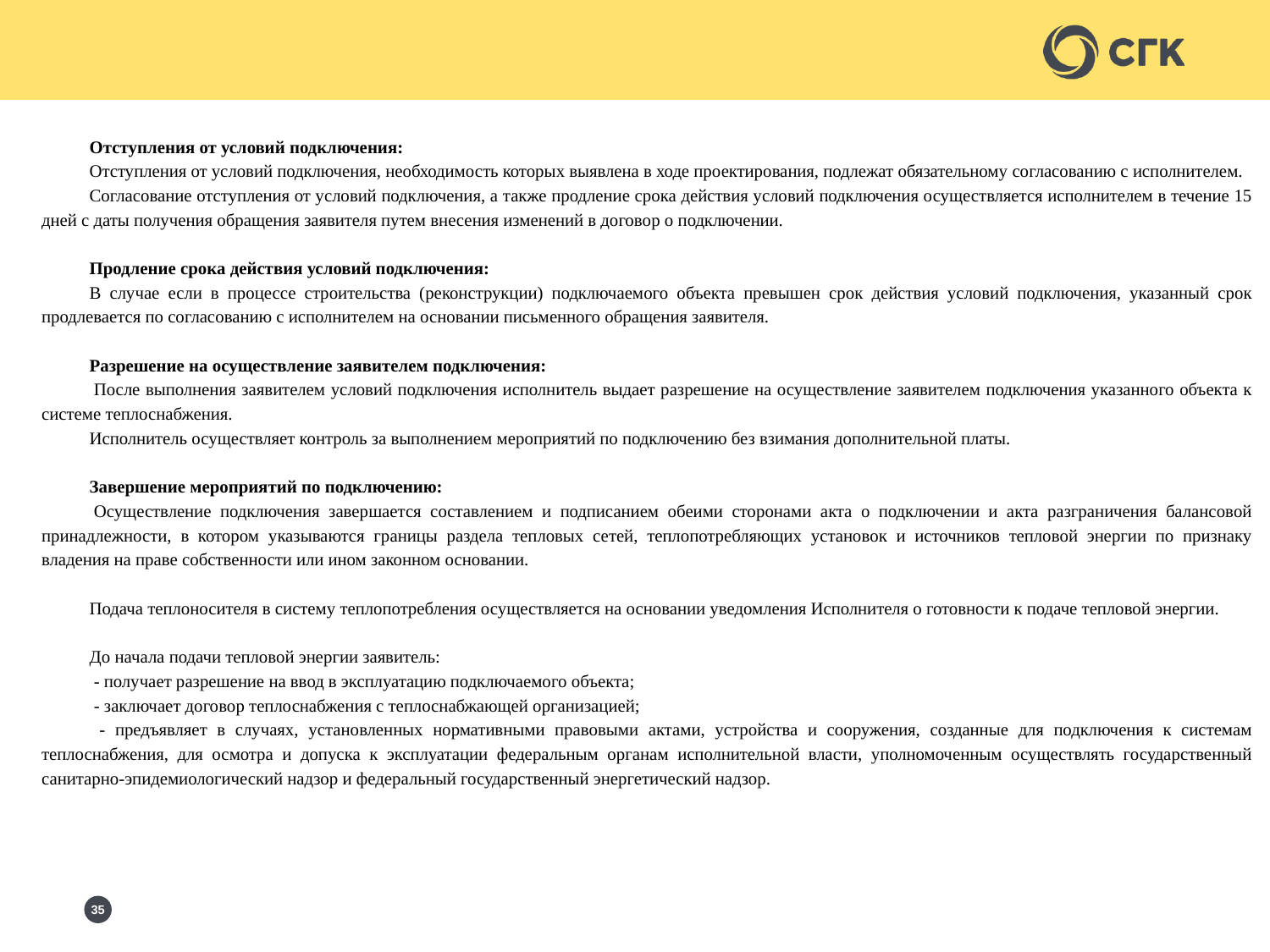

Отступления от условий подключения:
Отступления от условий подключения, необходимость которых выявлена в ходе проектирования, подлежат обязательному согласованию с исполнителем.
Согласование отступления от условий подключения, а также продление срока действия условий подключения осуществляется исполнителем в течение 15 дней с даты получения обращения заявителя путем внесения изменений в договор о подключении.

Продление срока действия условий подключения:
В случае если в процессе строительства (реконструкции) подключаемого объекта превышен срок действия условий подключения, указанный срок продлевается по согласованию с исполнителем на основании письменного обращения заявителя.

Разрешение на осуществление заявителем подключения:
 После выполнения заявителем условий подключения исполнитель выдает разрешение на осуществление заявителем подключения указанного объекта к системе теплоснабжения.
Исполнитель осуществляет контроль за выполнением мероприятий по подключению без взимания дополнительной платы.

Завершение мероприятий по подключению:
 Осуществление подключения завершается составлением и подписанием обеими сторонами акта о подключении и акта разграничения балансовой принадлежности, в котором указываются границы раздела тепловых сетей, теплопотребляющих установок и источников тепловой энергии по признаку владения на праве собственности или ином законном основании.

Подача теплоносителя в систему теплопотребления осуществляется на основании уведомления Исполнителя о готовности к подаче тепловой энергии.

До начала подачи тепловой энергии заявитель:
 - получает разрешение на ввод в эксплуатацию подключаемого объекта;
 - заключает договор теплоснабжения с теплоснабжающей организацией;
 - предъявляет в случаях, установленных нормативными правовыми актами, устройства и сооружения, созданные для подключения к системам теплоснабжения, для осмотра и допуска к эксплуатации федеральным органам исполнительной власти, уполномоченным осуществлять государственный санитарно-эпидемиологический надзор и федеральный государственный энергетический надзор.